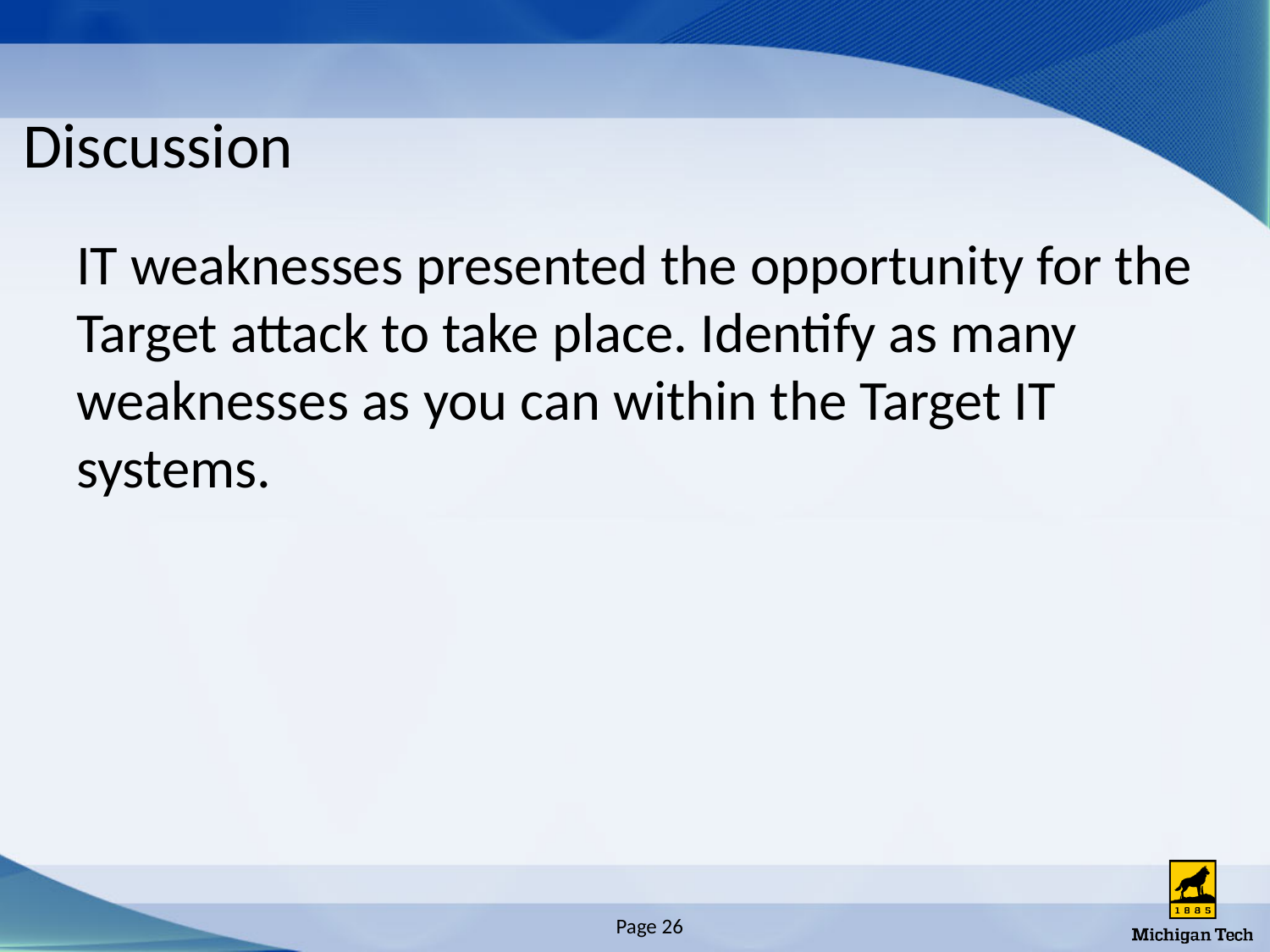

# Discussion
IT weaknesses presented the opportunity for the Target attack to take place. Identify as many weaknesses as you can within the Target IT systems.